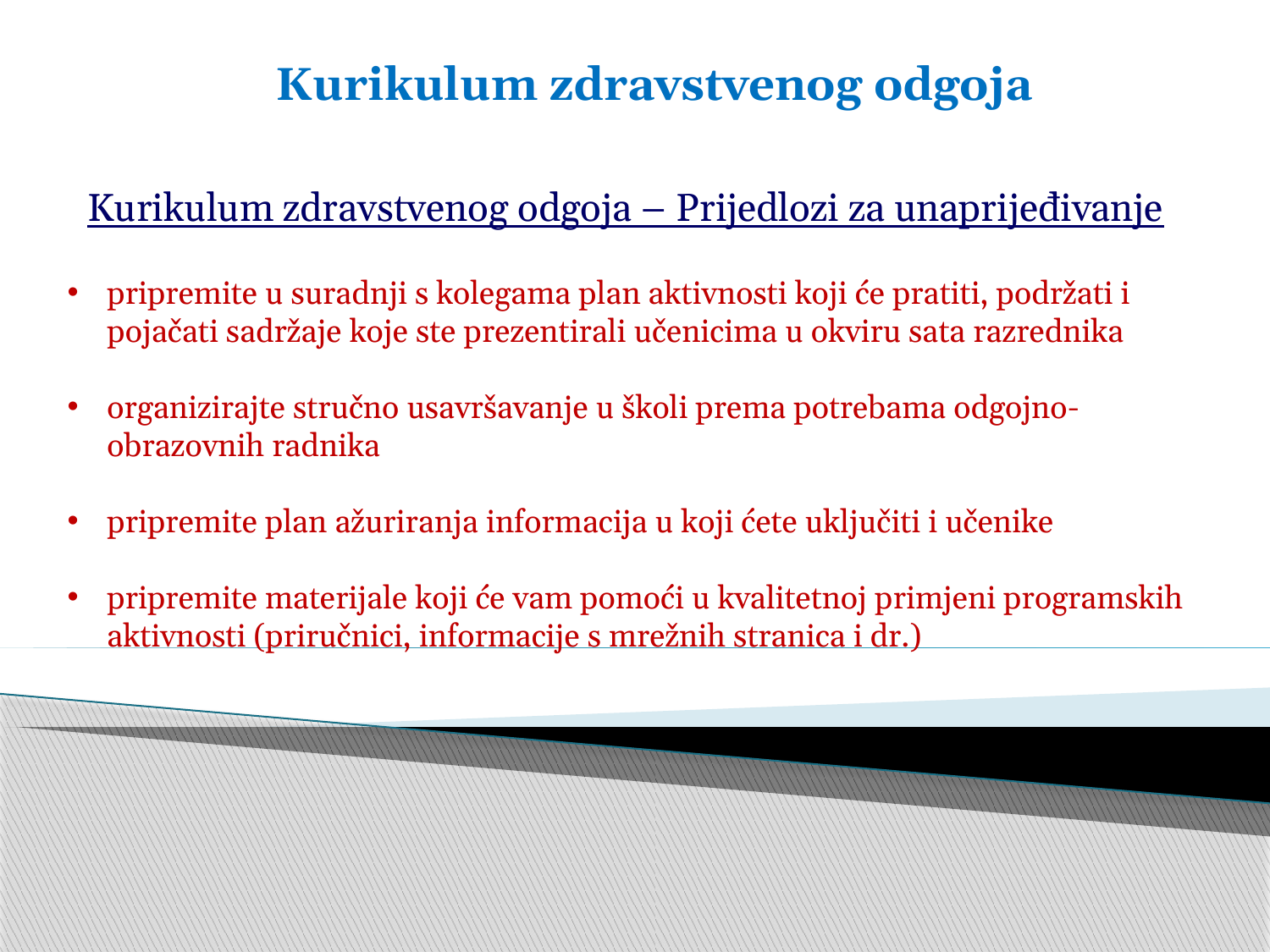

# Kurikulum zdravstvenog odgoja
Kurikulum zdravstvenog odgoja – Prijedlozi za unaprijeđivanje
pripremite u suradnji s kolegama plan aktivnosti koji će pratiti, podržati i pojačati sadržaje koje ste prezentirali učenicima u okviru sata razrednika

organizirajte stručno usavršavanje u školi prema potrebama odgojno-obrazovnih radnika

pripremite plan ažuriranja informacija u koji ćete uključiti i učenike

pripremite materijale koji će vam pomoći u kvalitetnoj primjeni programskih aktivnosti (priručnici, informacije s mrežnih stranica i dr.)